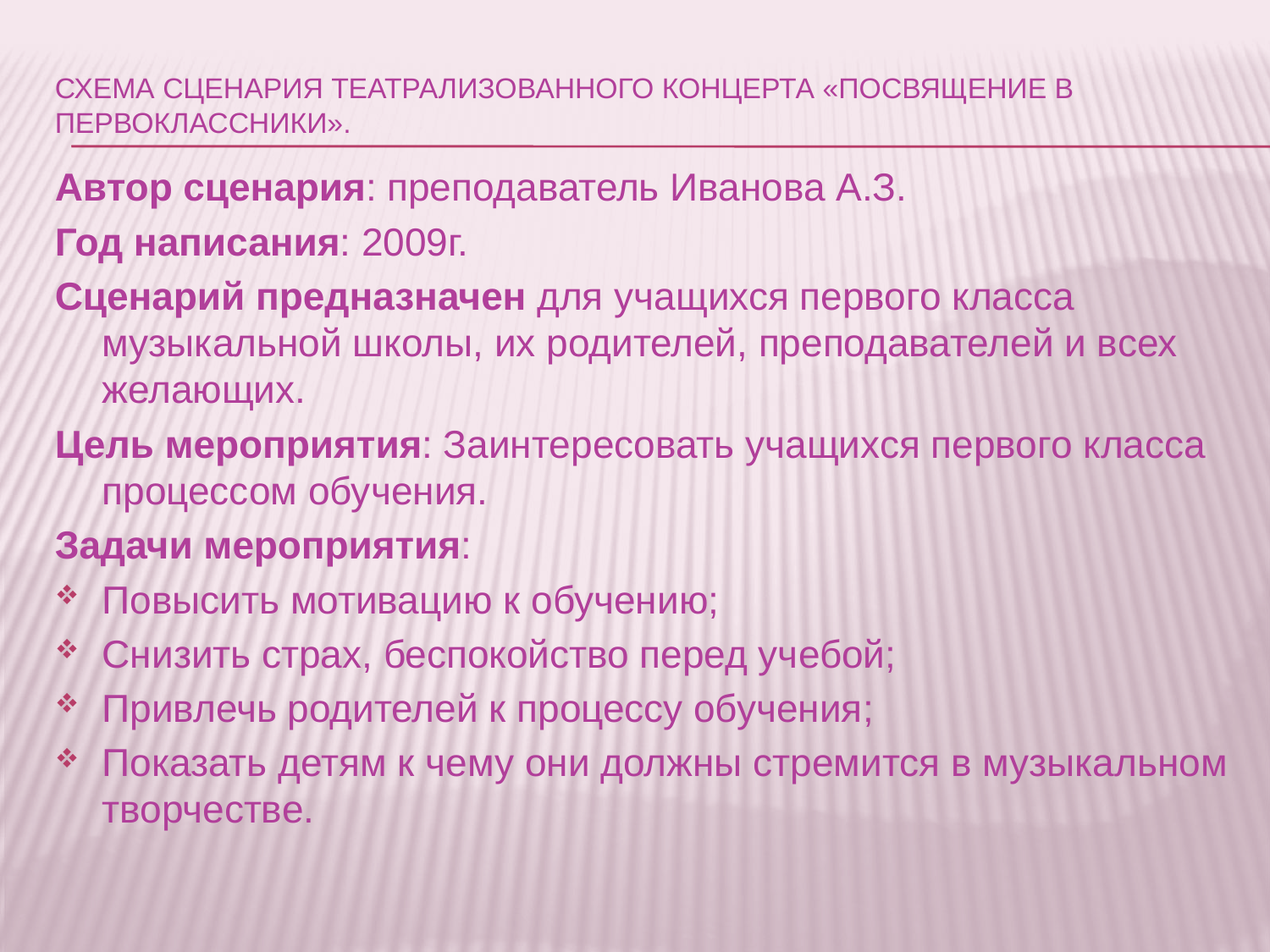

# Схема сценария Театрализованного концерта «Посвящение в первоклассники».
Автор сценария: преподаватель Иванова А.З.
Год написания: 2009г.
Сценарий предназначен для учащихся первого класса музыкальной школы, их родителей, преподавателей и всех желающих.
Цель мероприятия: Заинтересовать учащихся первого класса процессом обучения.
Задачи мероприятия:
Повысить мотивацию к обучению;
Снизить страх, беспокойство перед учебой;
Привлечь родителей к процессу обучения;
Показать детям к чему они должны стремится в музыкальном творчестве.